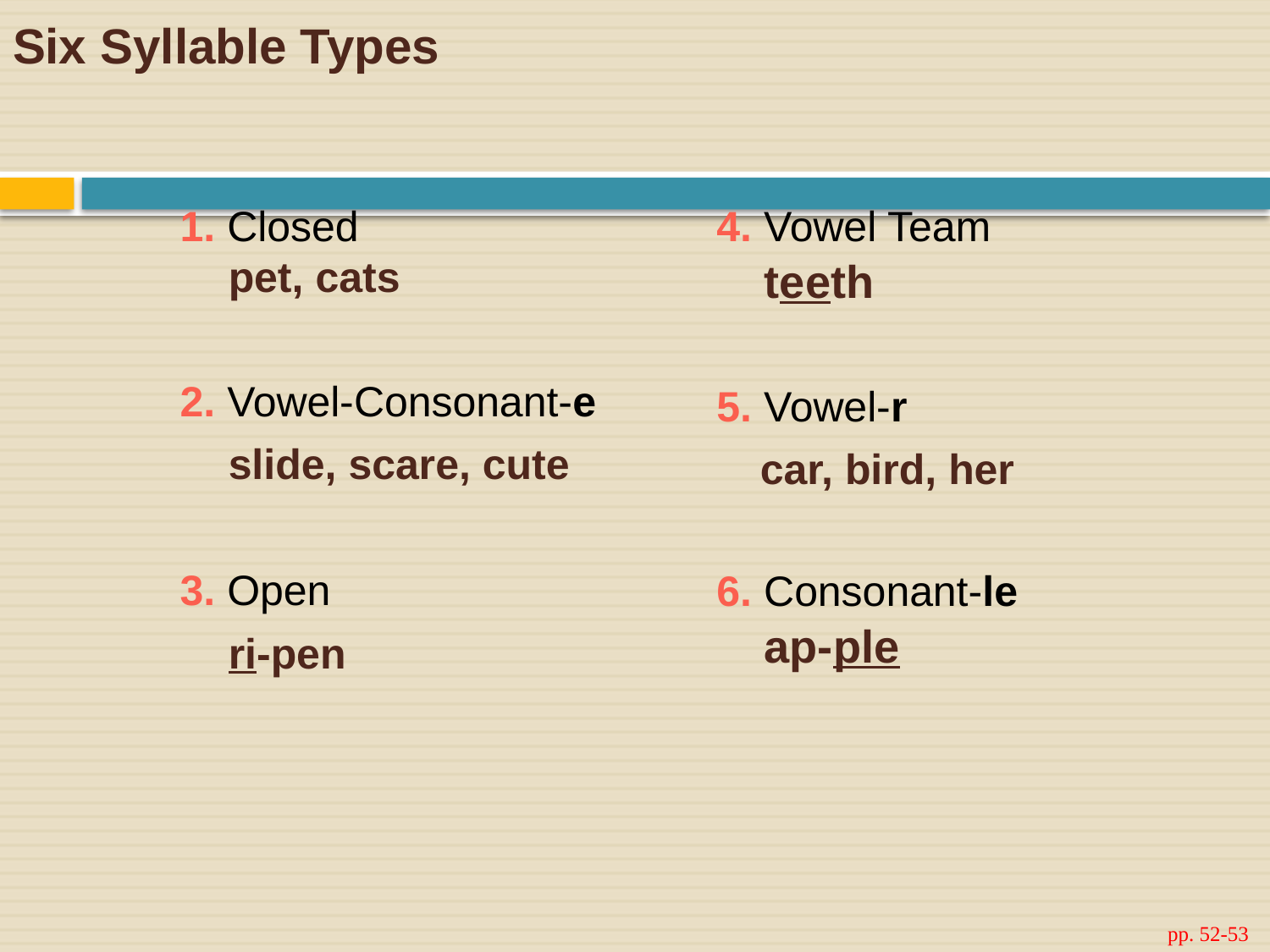

# Six Syllable Types
1. Closed
	pet, cats

2. Vowel-Consonant-e
	slide, scare, cute

3. Open
	ri-pen
4. Vowel Team
teeth

5. Vowel-r
	 car, bird, her

6. Consonant-le
ap-ple
pp. 52-53